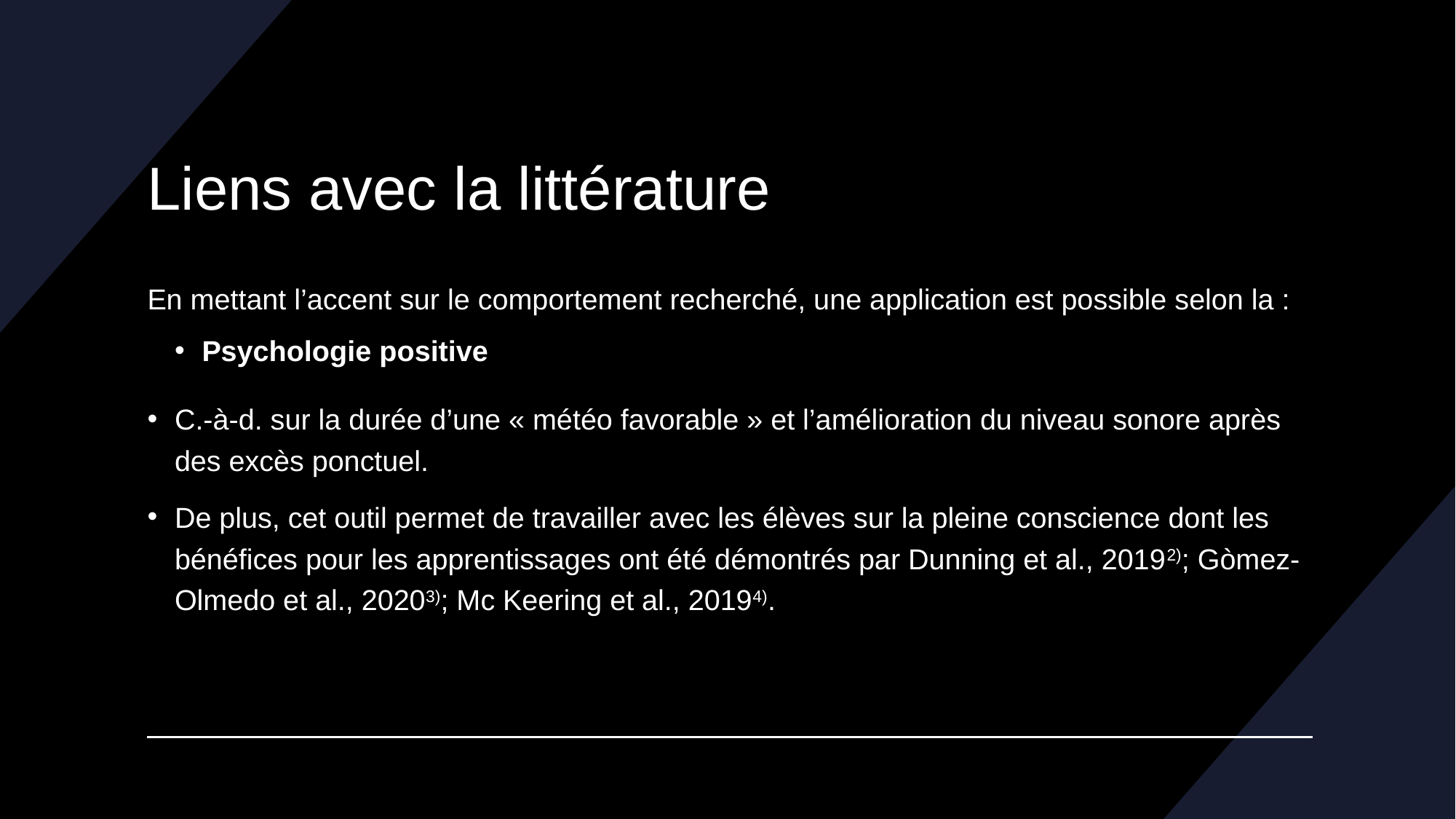

# Liens avec la littérature
En mettant l’accent sur le comportement recherché, une application est possible selon la :
Psychologie positive
C.-à-d. sur la durée d’une « météo favorable » et l’amélioration du niveau sonore après des excès ponctuel.
De plus, cet outil permet de travailler avec les élèves sur la pleine conscience dont les bénéfices pour les apprentissages ont été démontrés par Dunning et al., 20192); Gòmez-Olmedo et al., 20203); Mc Keering et al., 20194).